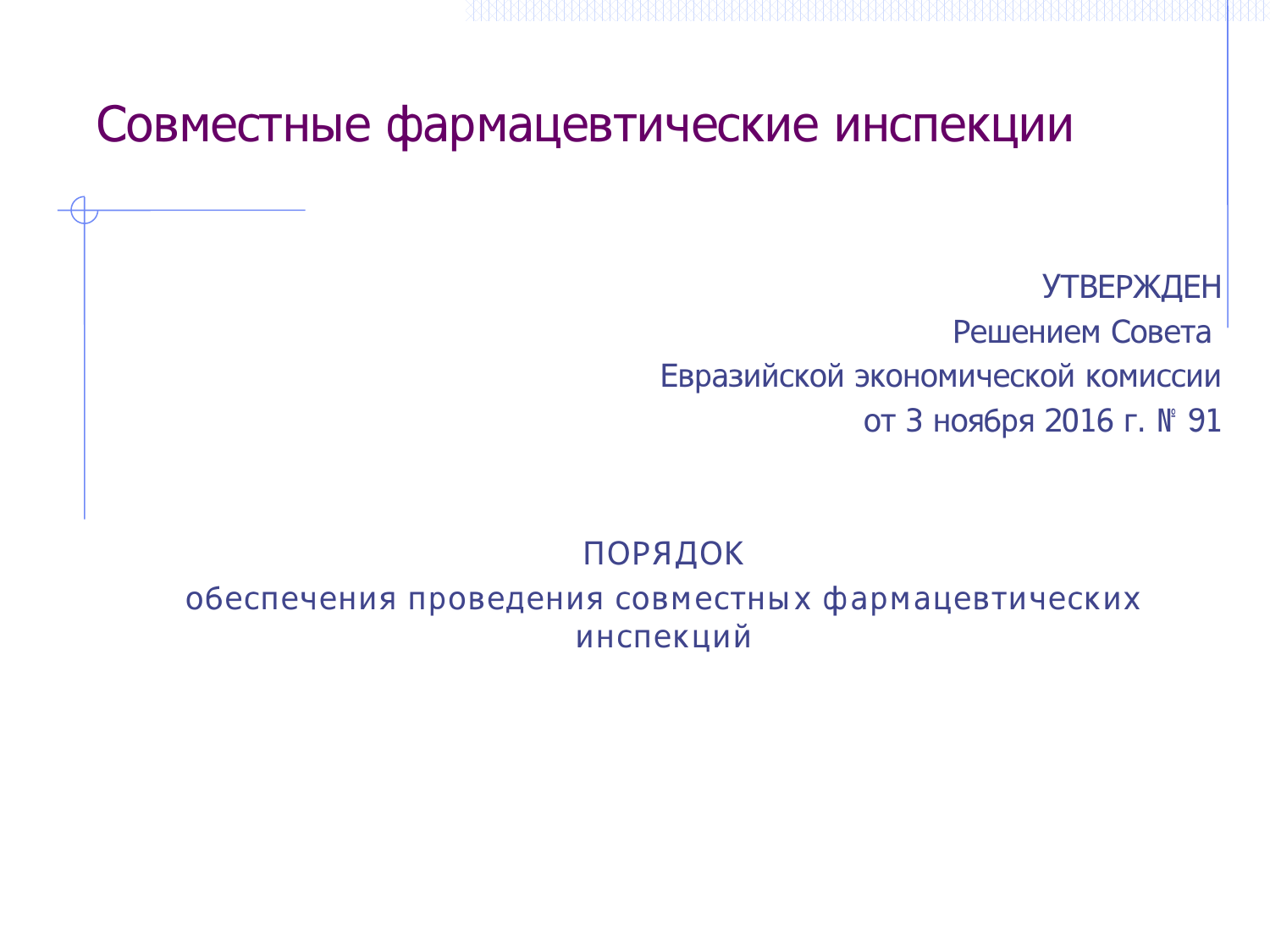

Совместные фармацевтические инспекции

УТВЕРЖДЕН
Решением Совета
Евразийской экономической комиссии
от 3 ноября 2016 г. № 91

ПОРЯДОК
обеспечения проведения совместных фармацевтических инспекций